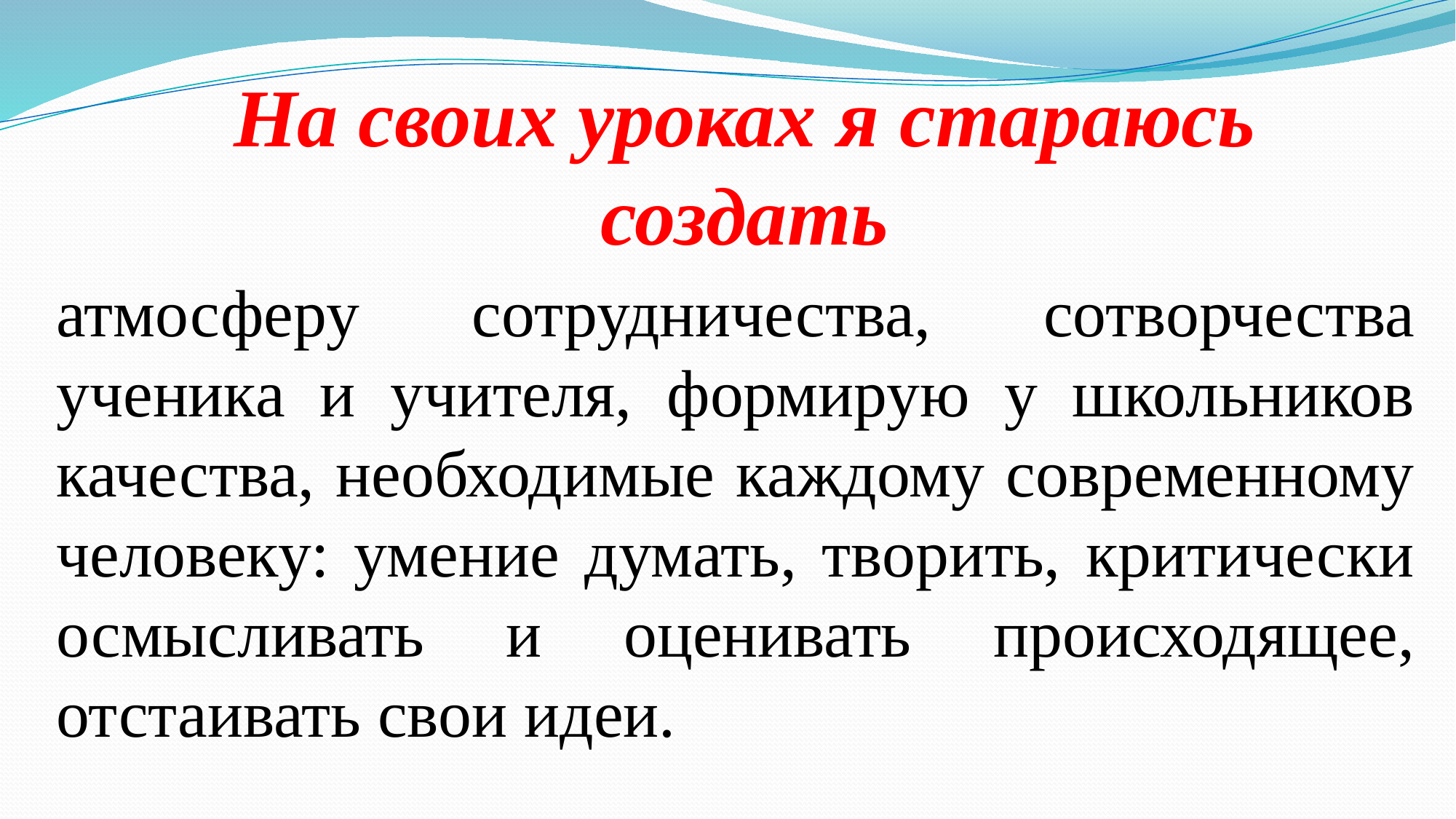

На своих уроках я стараюсь создать
атмосферу сотрудничества, сотворчества ученика и учителя, формирую у школьников качества, необходимые каждому современному человеку: умение думать, творить, критически осмысливать и оценивать происходящее, отстаивать свои идеи.